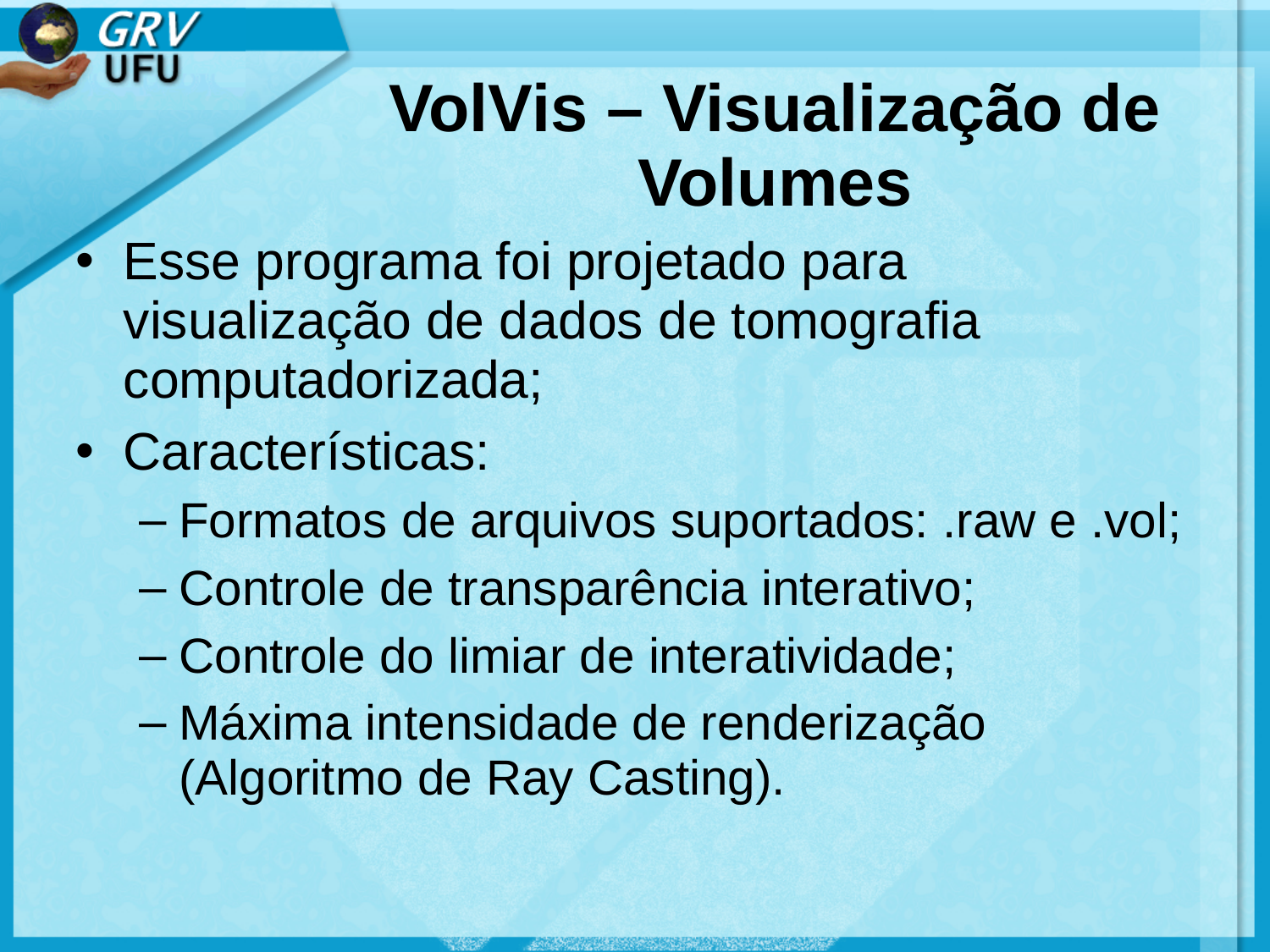

# VolVis – Visualização de Volumes
Esse programa foi projetado para visualização de dados de tomografia computadorizada;
Características:
Formatos de arquivos suportados: .raw e .vol;
Controle de transparência interativo;
Controle do limiar de interatividade;
Máxima intensidade de renderização (Algoritmo de Ray Casting).